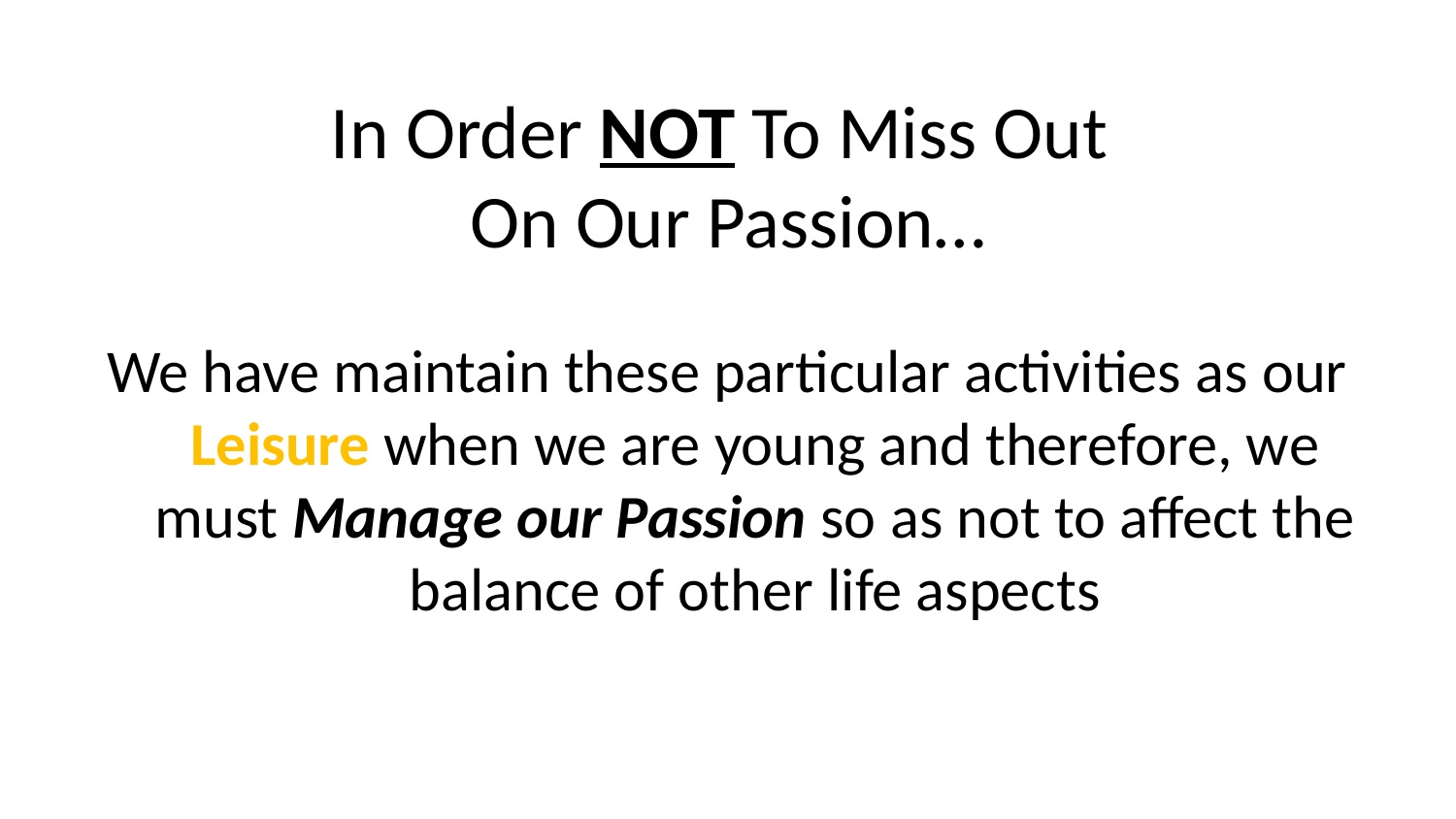

# In Order NOT To Miss Out On Our Passion…
We have maintain these particular activities as our Leisure when we are young and therefore, we must Manage our Passion so as not to affect the balance of other life aspects